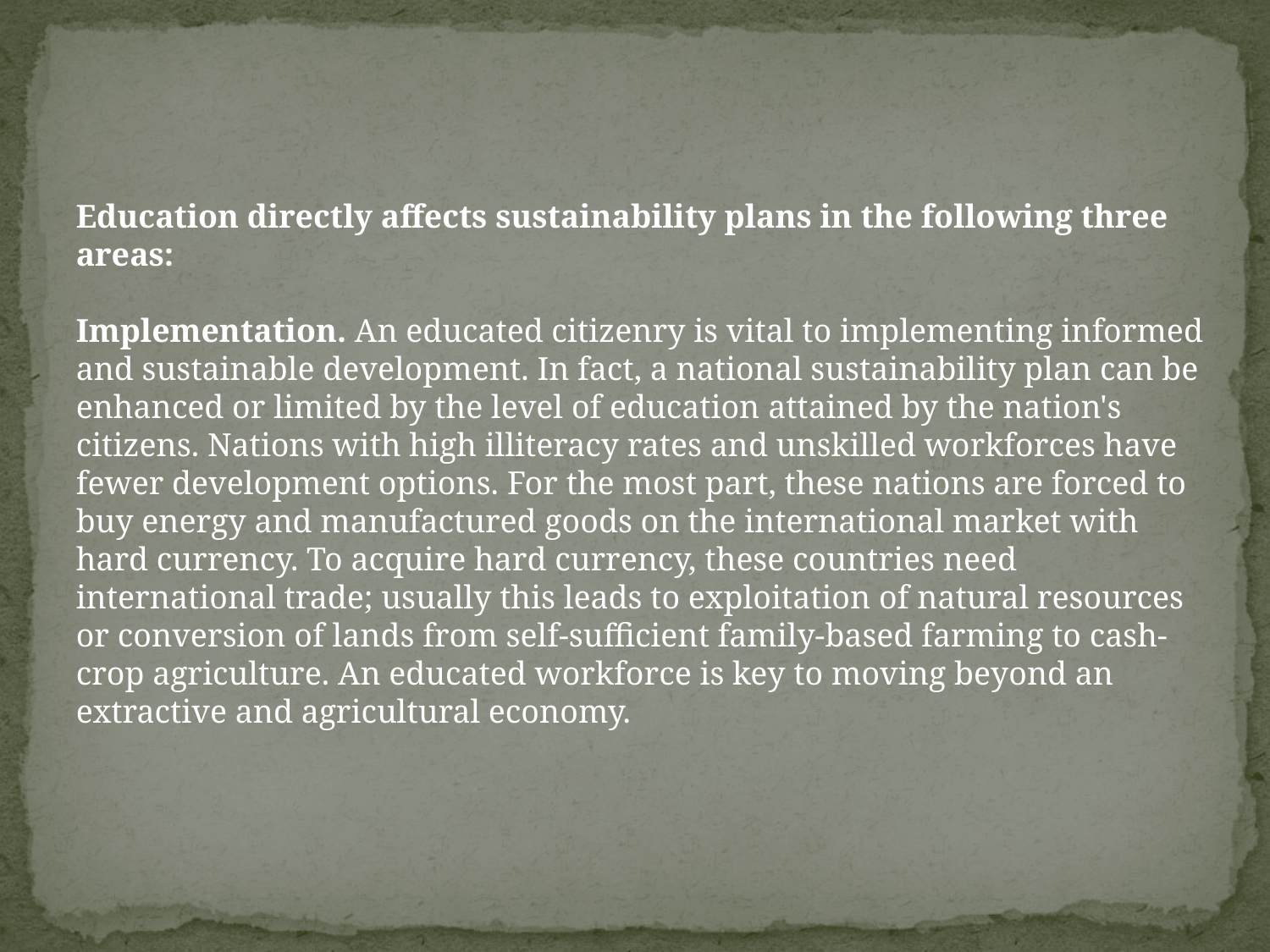

Education directly affects sustainability plans in the following three areas:

Implementation. An educated citizenry is vital to implementing informed and sustainable development. In fact, a national sustainability plan can be enhanced or limited by the level of education attained by the nation's citizens. Nations with high illiteracy rates and unskilled workforces have fewer development options. For the most part, these nations are forced to buy energy and manufactured goods on the international market with hard currency. To acquire hard currency, these countries need international trade; usually this leads to exploitation of natural resources or conversion of lands from self-sufficient family-based farming to cash-crop agriculture. An educated workforce is key to moving beyond an extractive and agricultural economy.